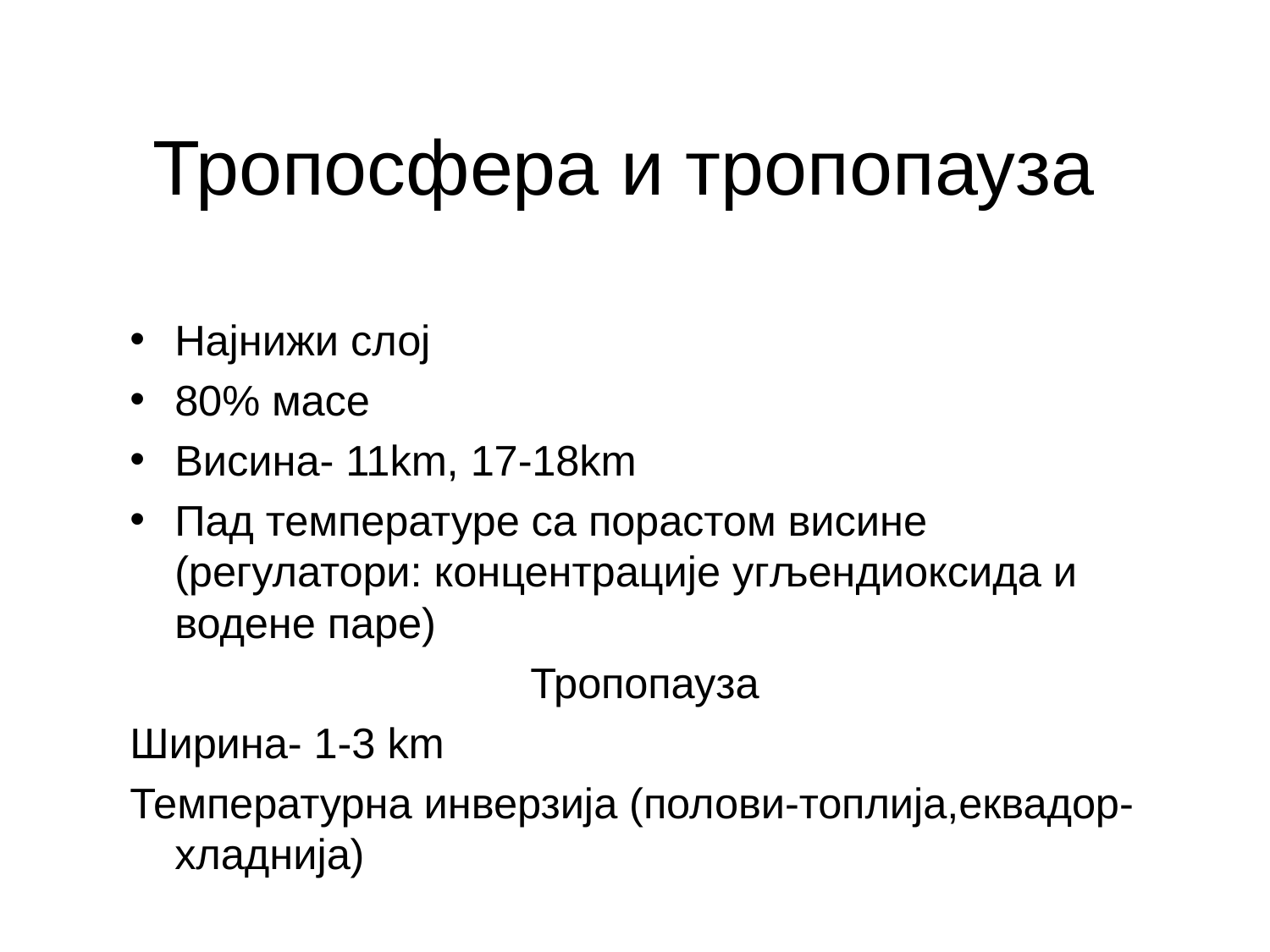

# Тропосфера и тропопауза
Најнижи слој
80% масе
Висина- 11km, 17-18km
Пад температуре са порастом висине (регулатори: концентрације угљендиоксида и водене паре)
Тропопауза
Ширина- 1-3 km
Температурна инверзија (полови-топлија,еквадор- хладнија)